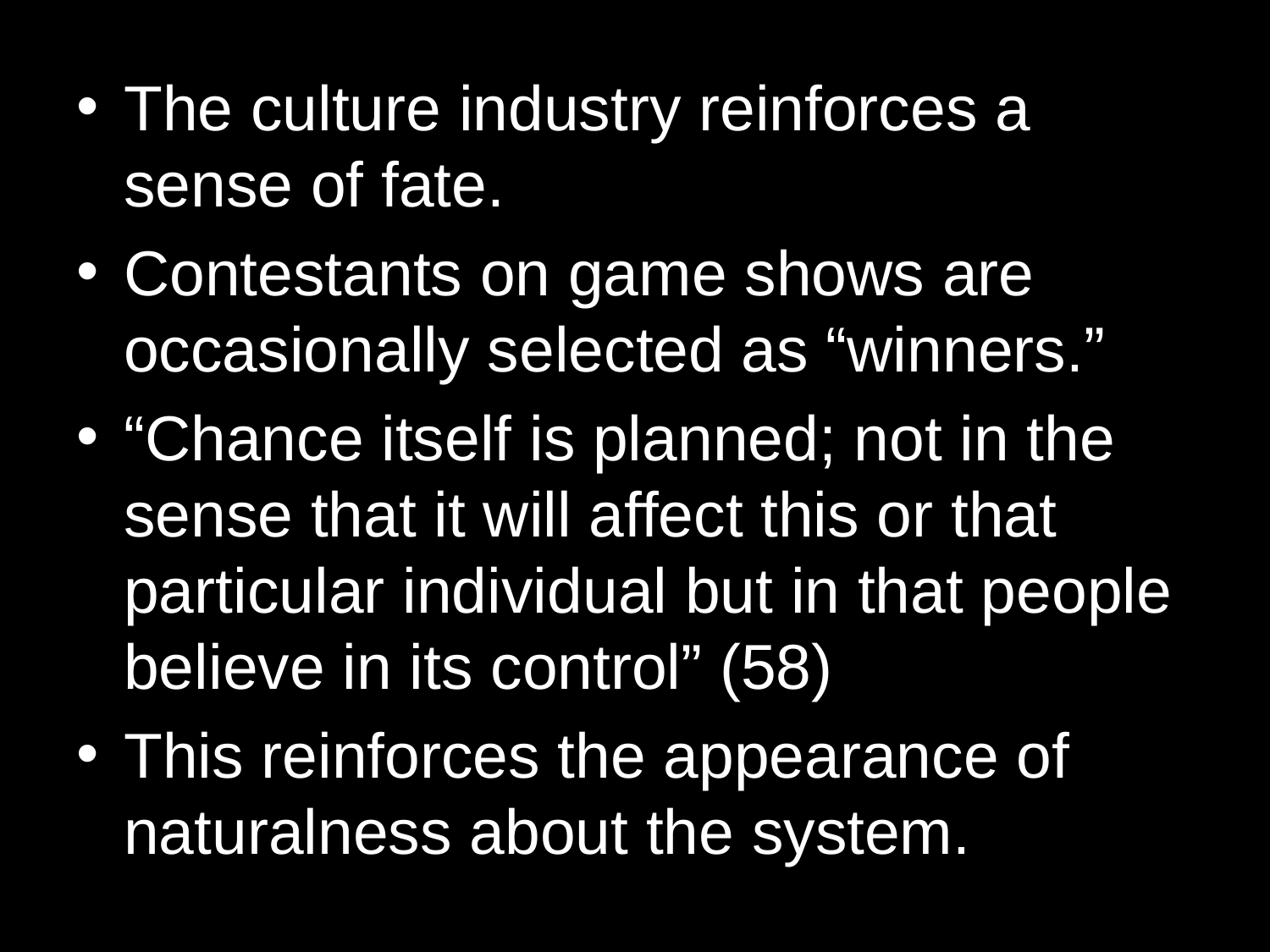

The culture industry reinforces a sense of fate.
Contestants on game shows are occasionally selected as “winners.”
“Chance itself is planned; not in the sense that it will affect this or that particular individual but in that people believe in its control” (58)
This reinforces the appearance of naturalness about the system.